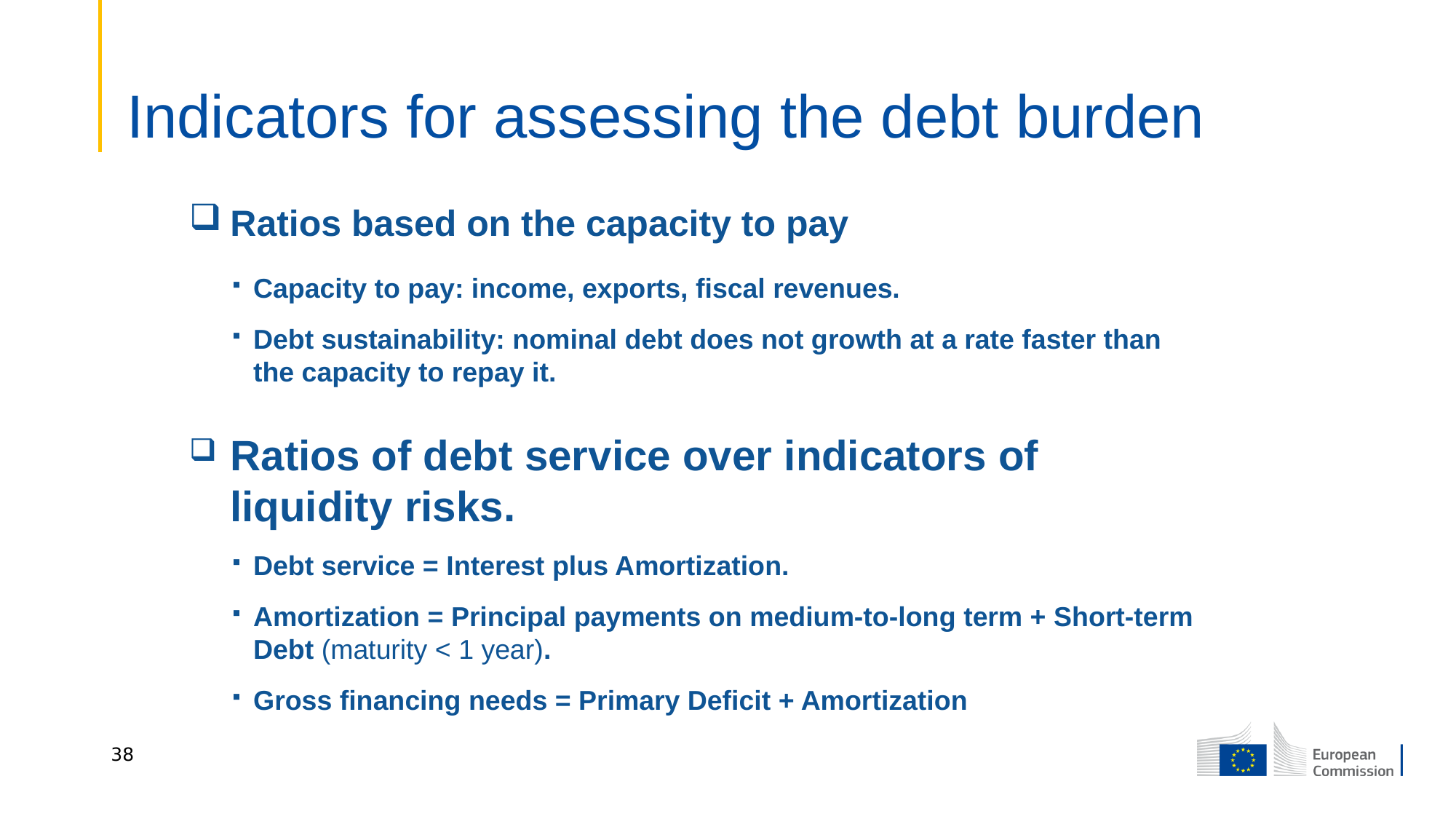

# Indicators for assessing the debt burden
Ratios based on the capacity to pay
Capacity to pay: income, exports, fiscal revenues.
Debt sustainability: nominal debt does not growth at a rate faster than the capacity to repay it.
Ratios of debt service over indicators of liquidity risks.
Debt service = Interest plus Amortization.
Amortization = Principal payments on medium-to-long term + Short-term Debt (maturity < 1 year).
Gross financing needs = Primary Deficit + Amortization
38